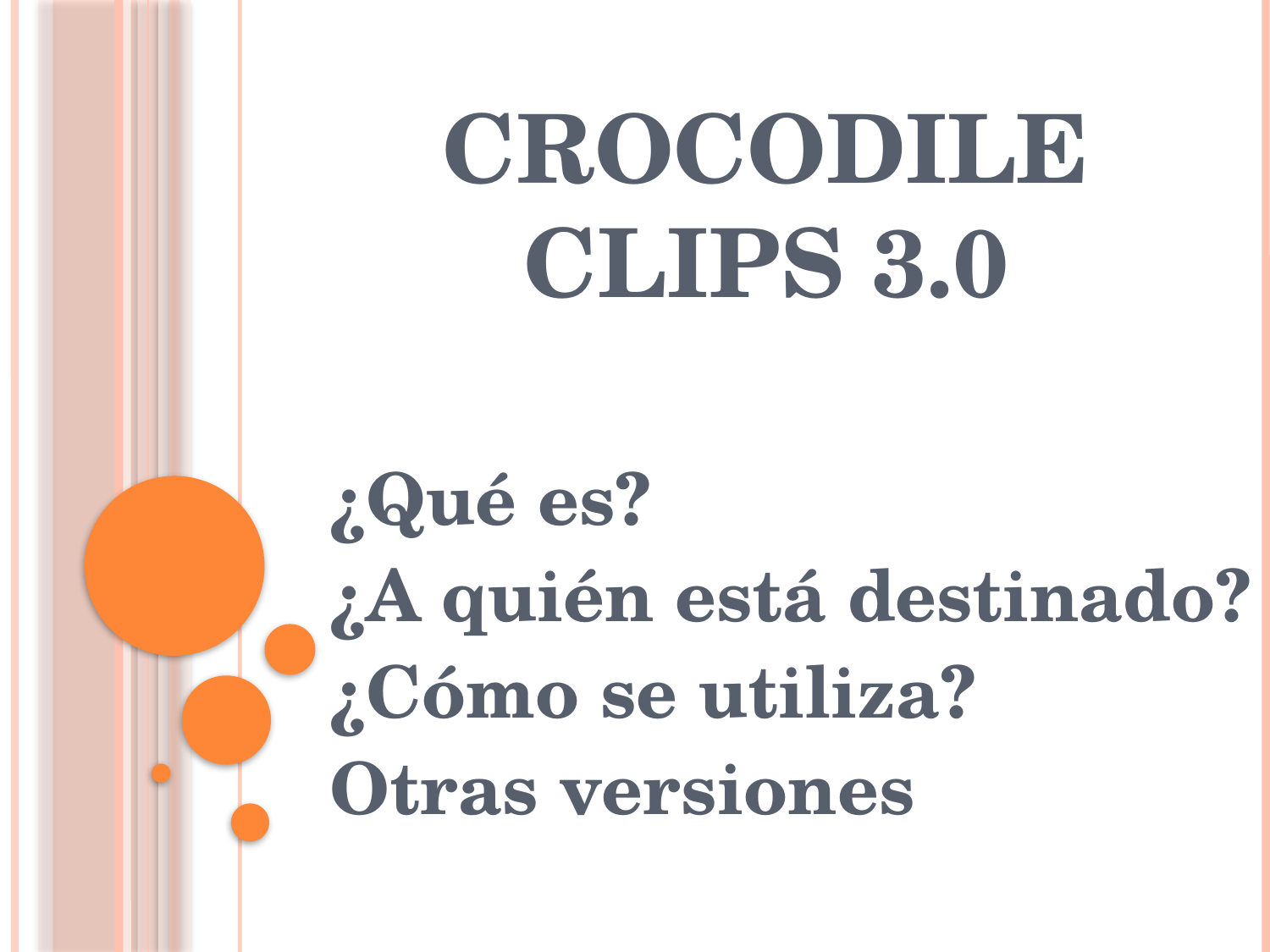

# Crocodile clips 3.0
¿Qué es?
¿A quién está destinado?
¿Cómo se utiliza?
Otras versiones